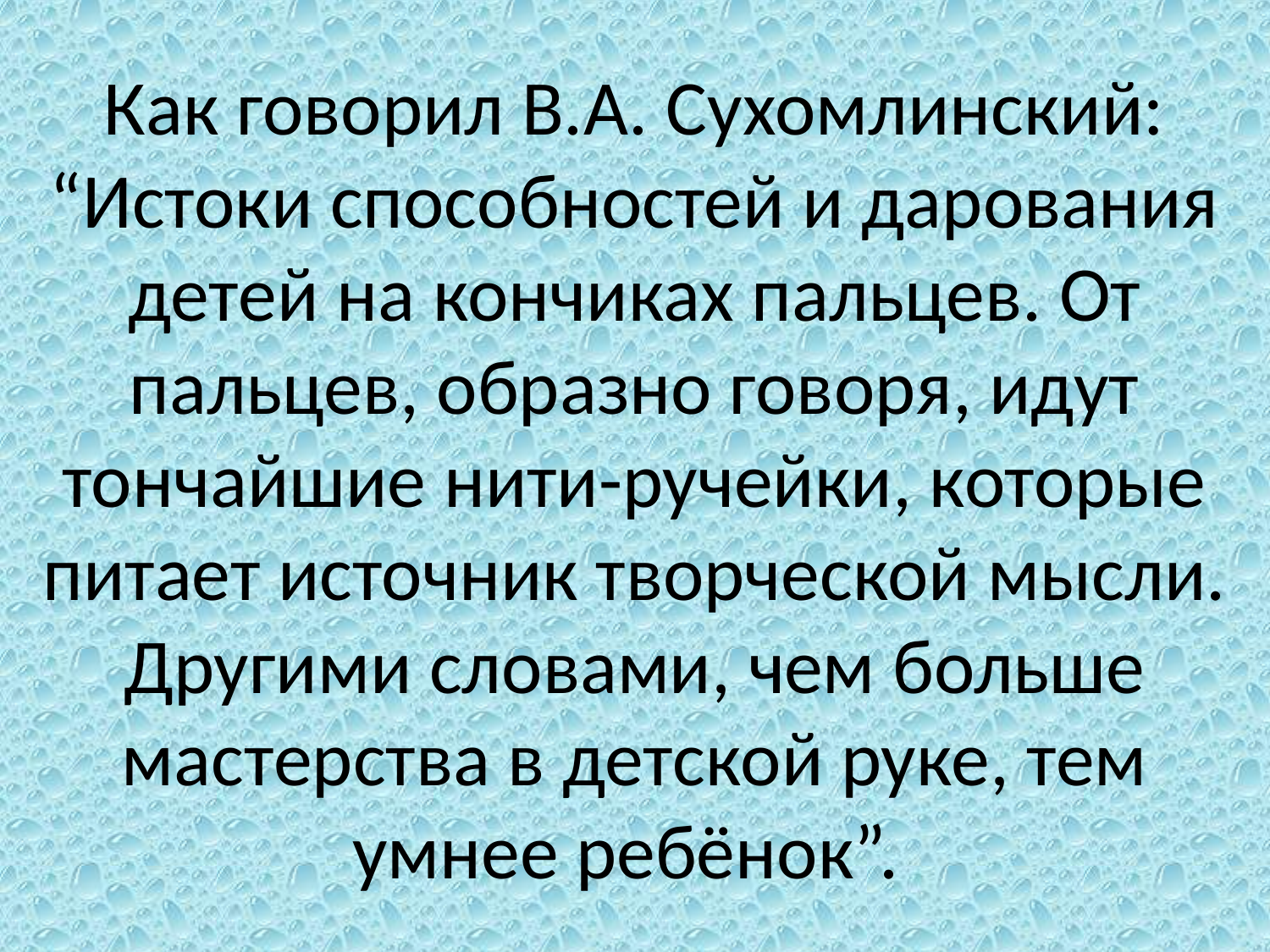

# Как говорил В.А. Сухомлинский: “Истоки способностей и дарования детей на кончиках пальцев. От пальцев, образно говоря, идут тончайшие нити-ручейки, которые питает источник творческой мысли. Другими словами, чем больше мастерства в детской руке, тем умнее ребёнок”.